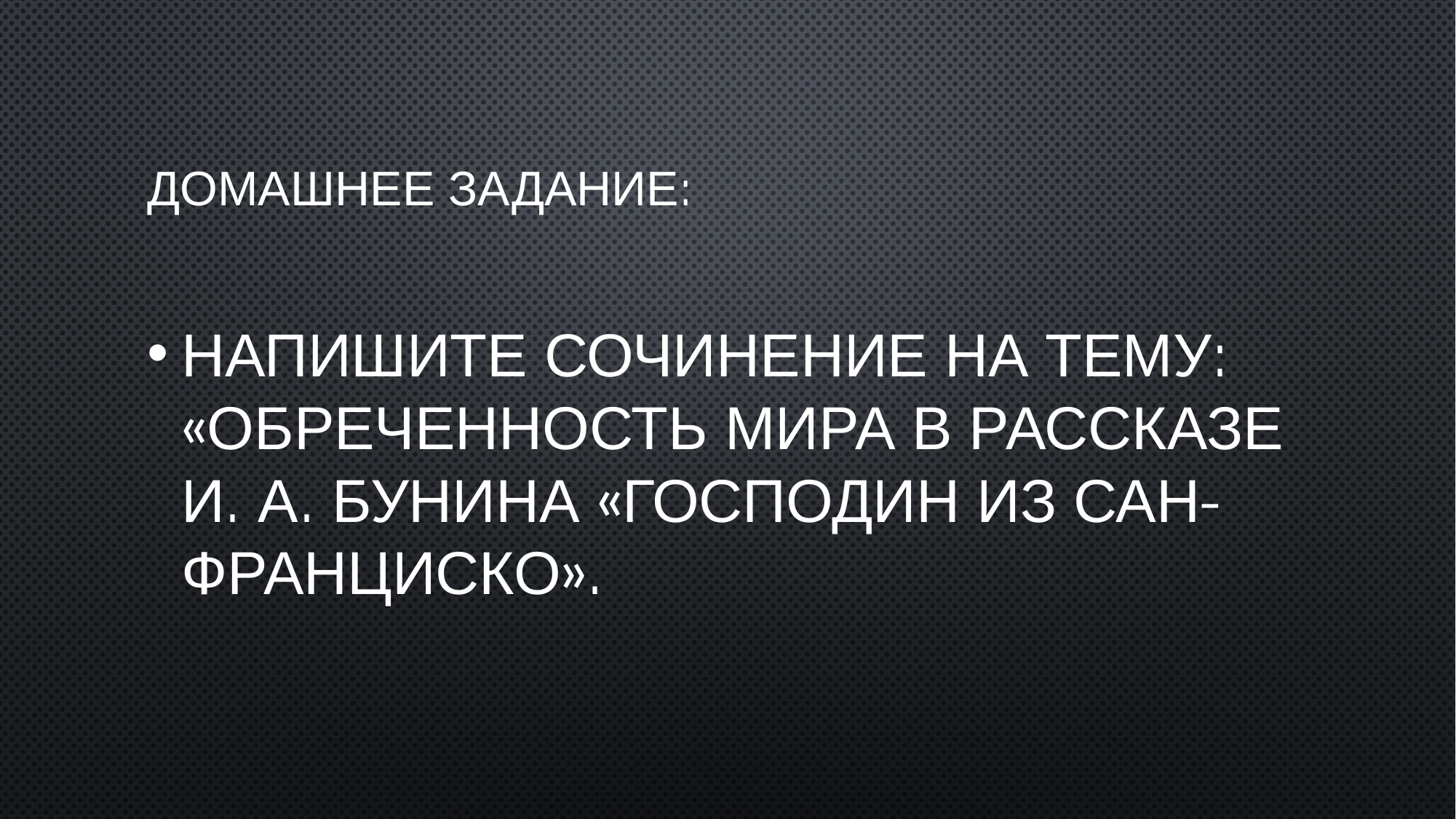

# Домашнее задание:
Напишите сочинение на тему: «Обреченность мира в рассказе И. А. Бунина «Господин из Сан-Франциско».